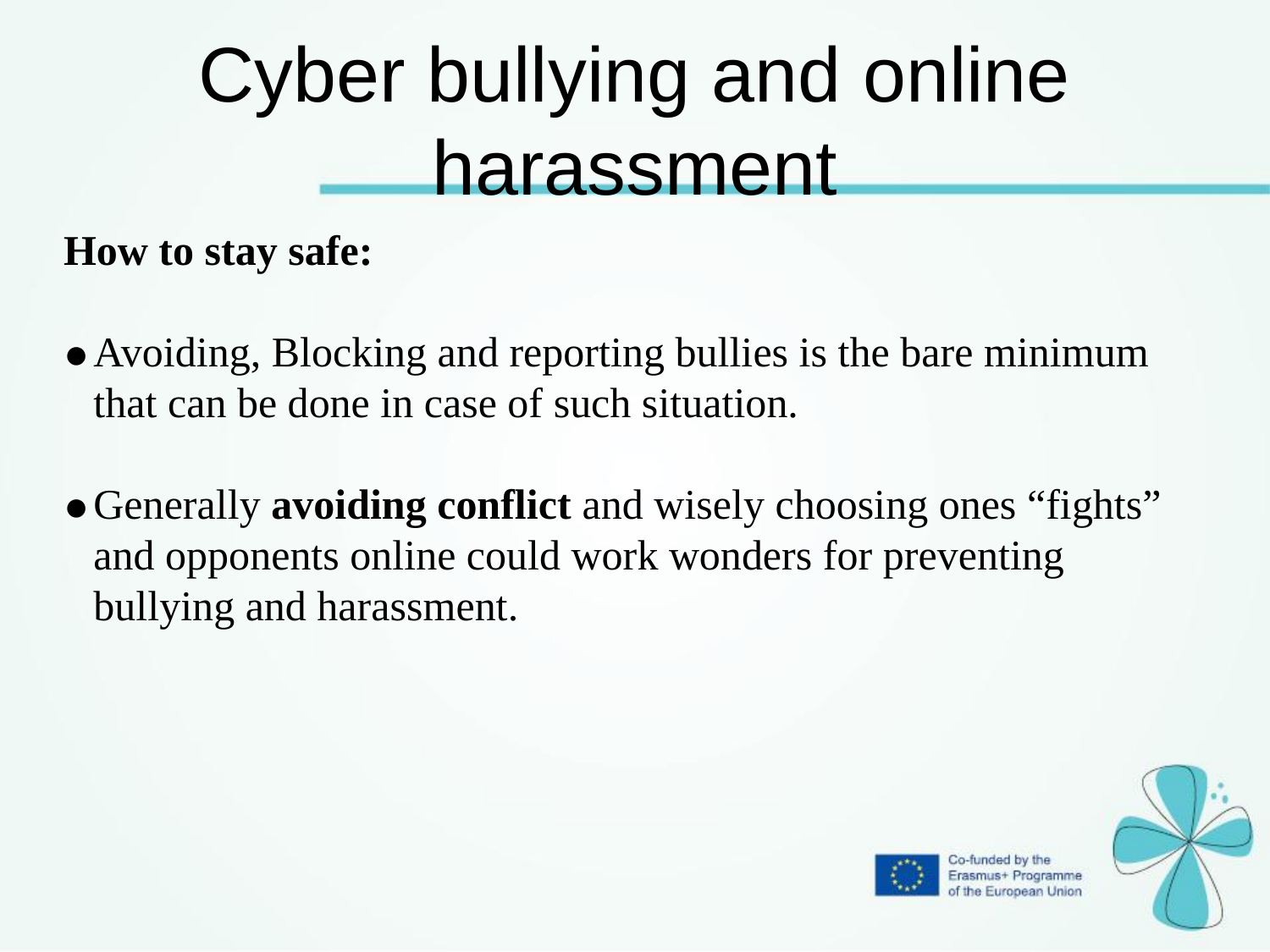

Cyber bullying and online harassment

How to stay safe:

Avoiding, Blocking and reporting bullies is the bare minimum that can be done in case of such situation.

Generally avoiding conflict and wisely choosing ones “fights” and opponents online could work wonders for preventing bullying and harassment.